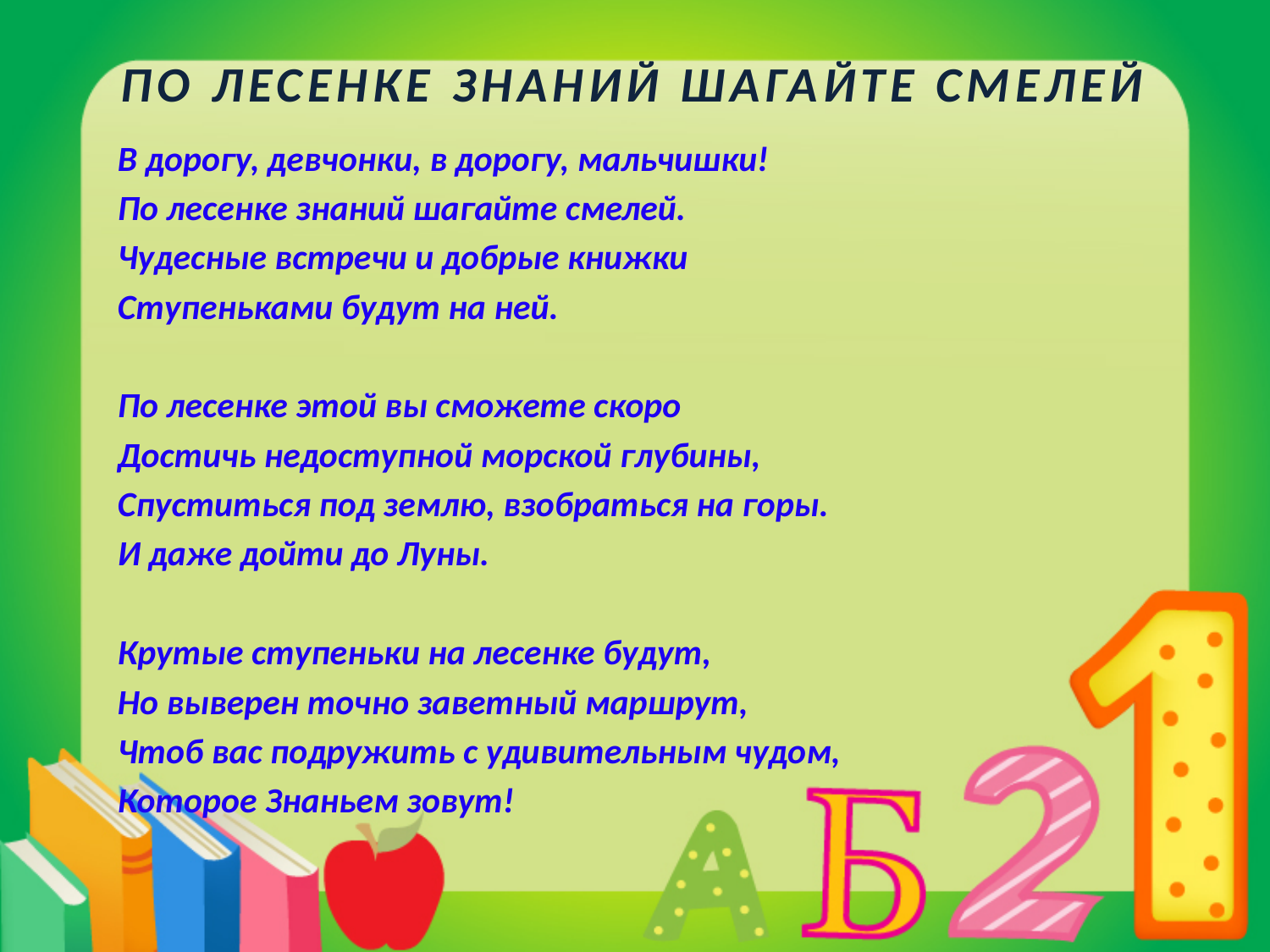

# По лесенке знаний шагайте смелей
В дорогу, девчонки, в дорогу, мальчишки!
По лесенке знаний шагайте смелей.
Чудесные встречи и добрые книжки
Ступеньками будут на ней.

По лесенке этой вы сможете скоро
Достичь недоступной морской глубины,
Спуститься под землю, взобраться на горы.
И даже дойти до Луны.

Крутые ступеньки на лесенке будут,
Но выверен точно заветный маршрут,
Чтоб вас подружить с удивительным чудом,
Которое Знаньем зовут!